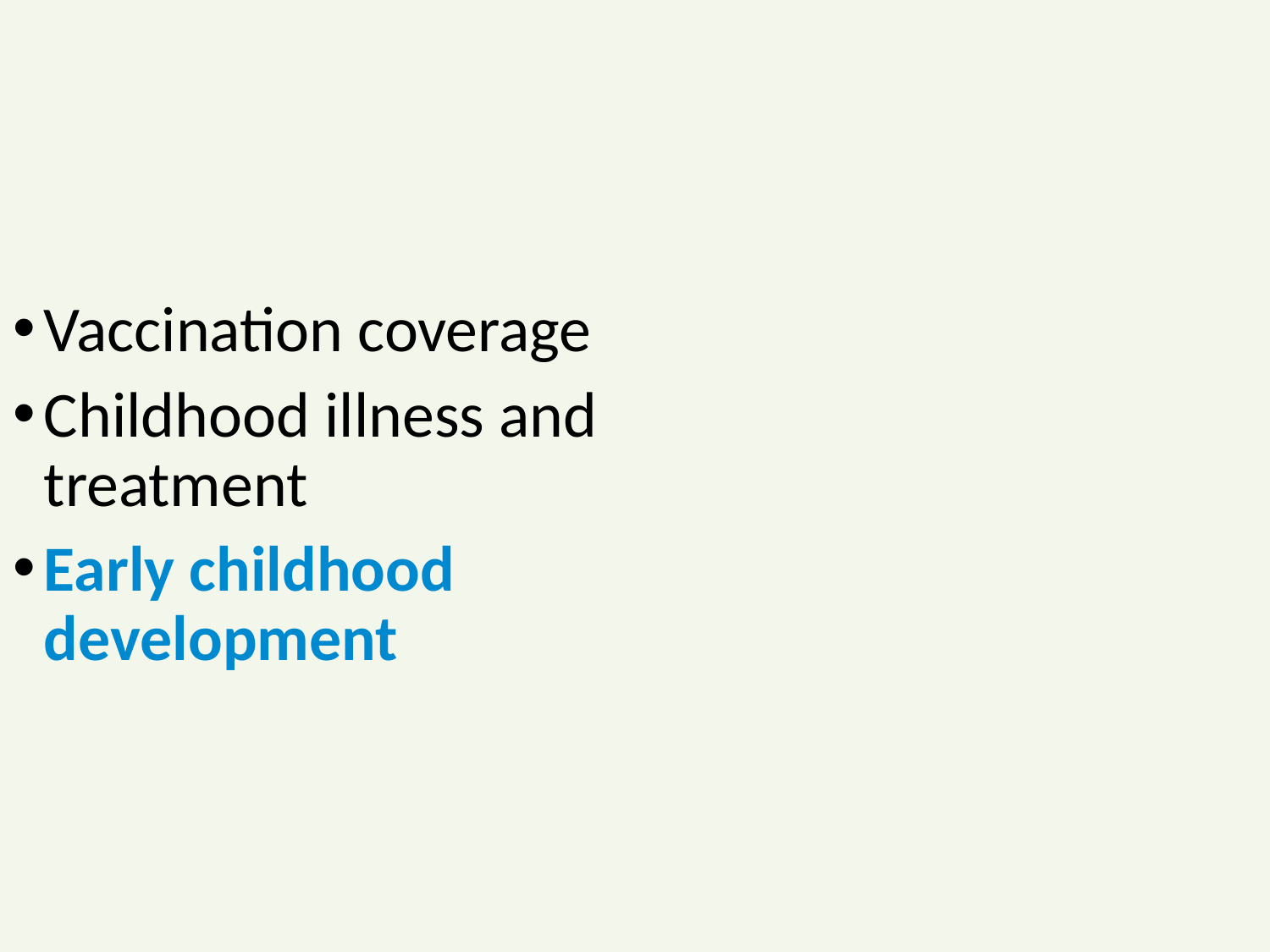

Vaccination coverage
Childhood illness and treatment
Early childhood development